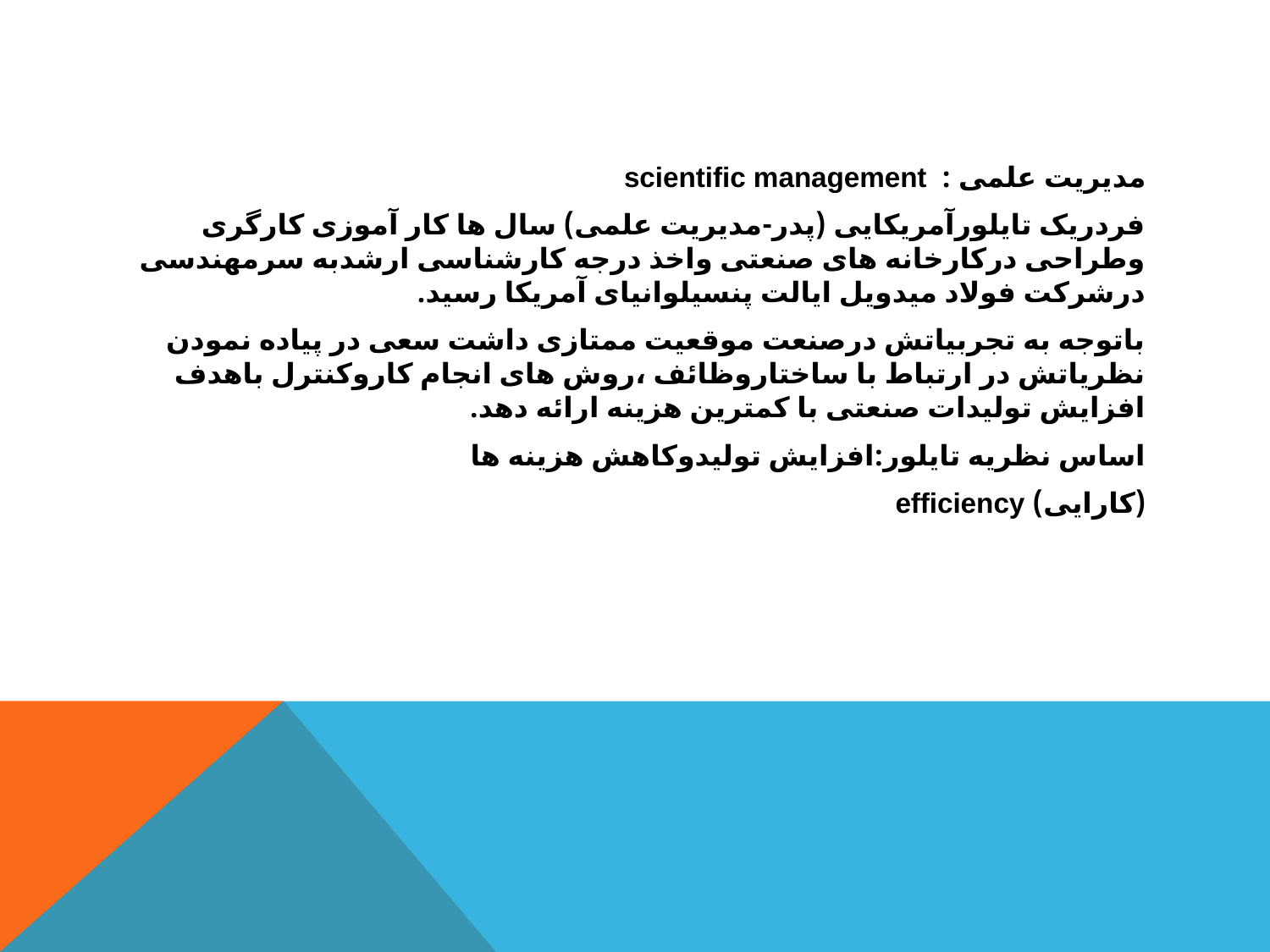

مدیریت علمی :  scientific management
فردریک تایلورآمریکایی (پدر-مدیریت علمی) سال ها کار آموزی کارگری وطراحی درکارخانه های صنعتی واخذ درجه کارشناسی ارشدبه سرمهندسی درشرکت فولاد میدویل ایالت پنسیلوانیای آمریکا رسید.
باتوجه به تجربیاتش درصنعت موقعیت ممتازی داشت سعی در پیاده نمودن نظریاتش در ارتباط با ساختاروظائف ،روش های انجام کاروکنترل باهدف افزایش تولیدات صنعتی با کمترین هزینه ارائه دهد.
اساس نظریه تایلور:افزایش تولیدوکاهش هزینه ها
(کارایی) efficiency